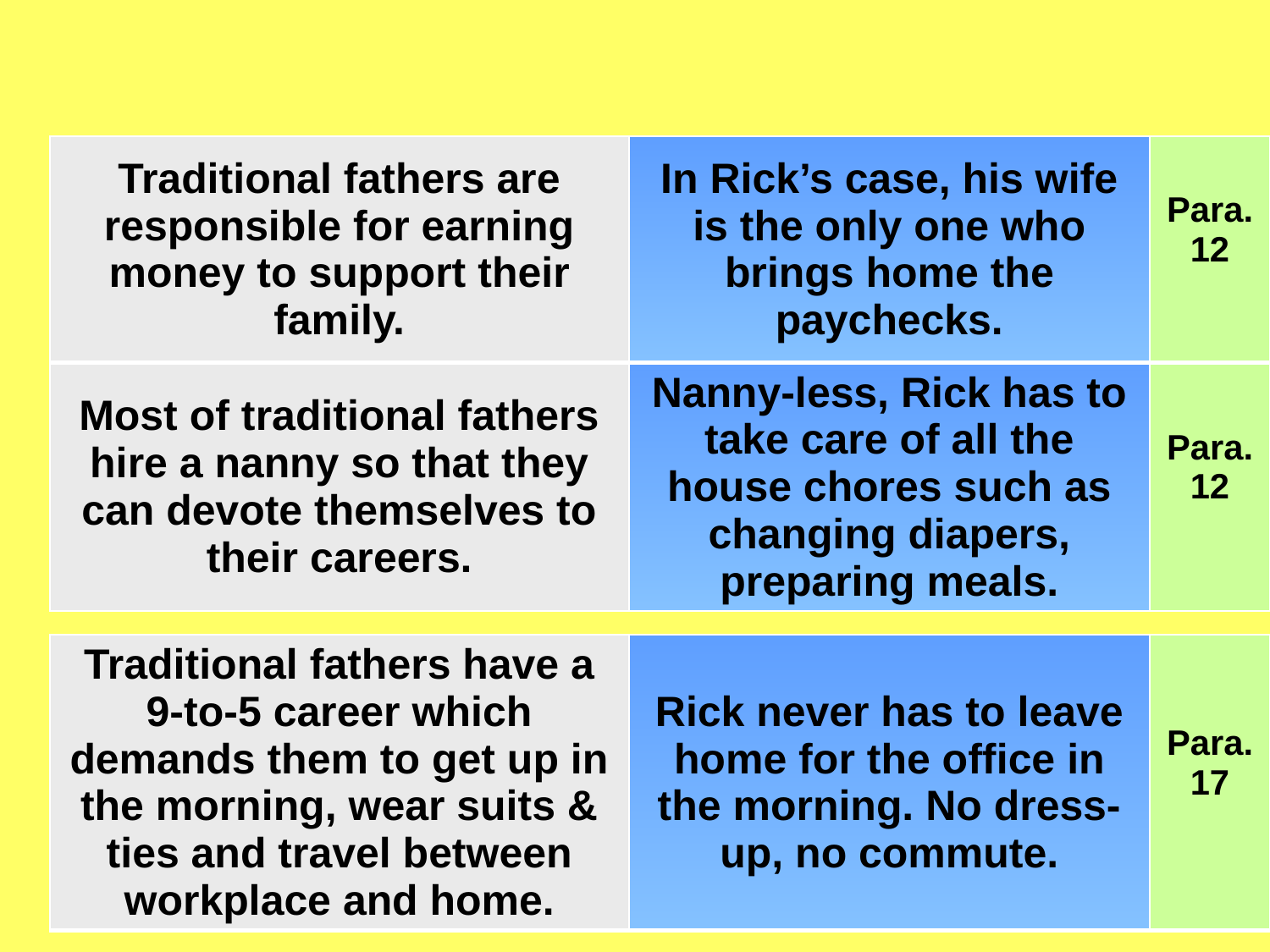

| Traditional fathers are responsible for earning money to support their family. | In Rick’s case, his wife is the only one who brings home the paychecks. | Para. 12 |
| --- | --- | --- |
| Most of traditional fathers hire a nanny so that they can devote themselves to their careers. | Nanny-less, Rick has to take care of all the house chores such as changing diapers, preparing meals. | Para. 12 |
| Traditional fathers have a 9-to-5 career which demands them to get up in the morning, wear suits & ties and travel between workplace and home. | Rick never has to leave home for the office in the morning. No dress-up, no commute. | Para. 17 |
| --- | --- | --- |